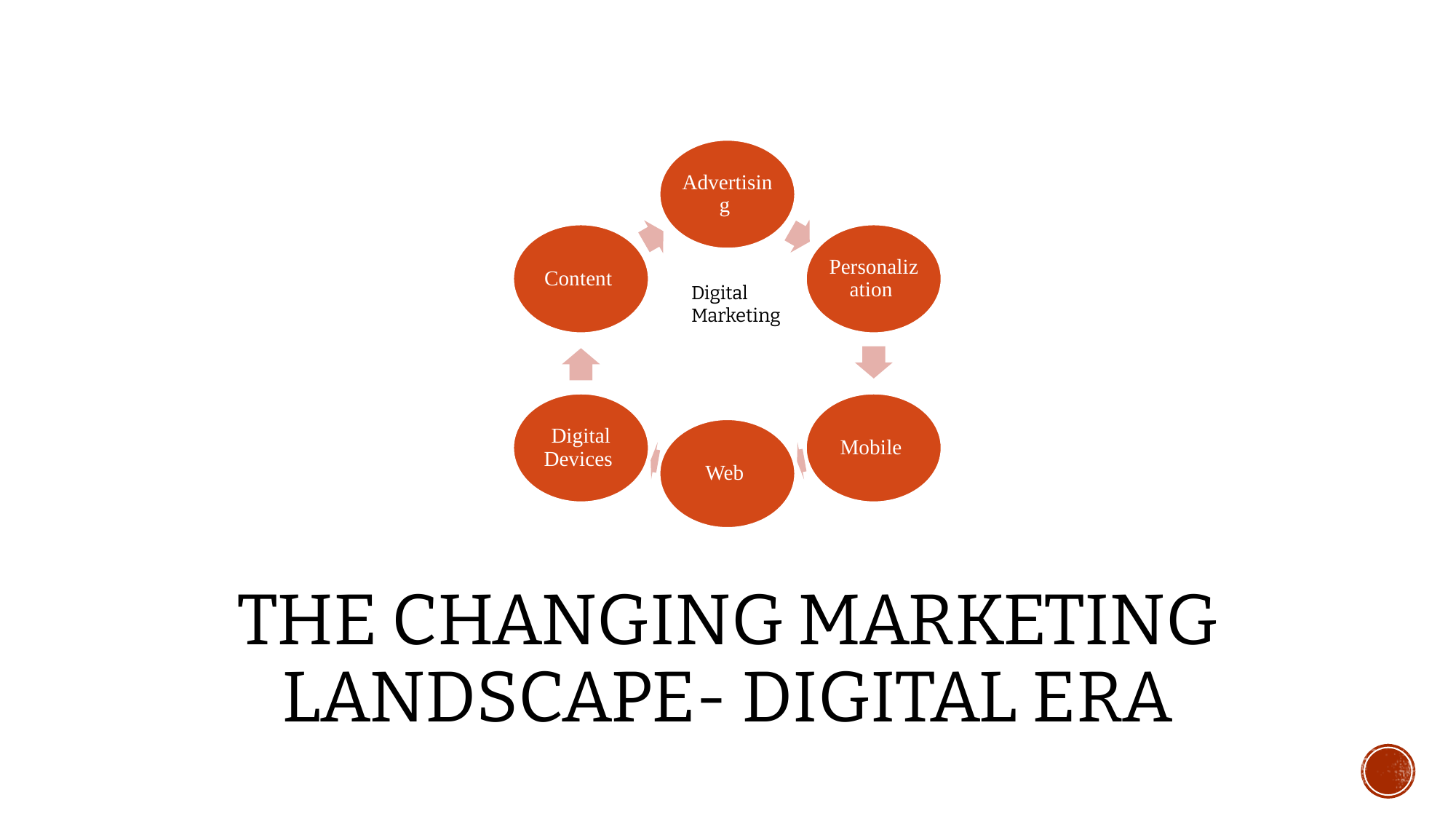

Advertising

Personalization

Mobile

Web

Digital Devices

Content

Digital Marketing
# The Changing Marketing Landscape- Digital Era